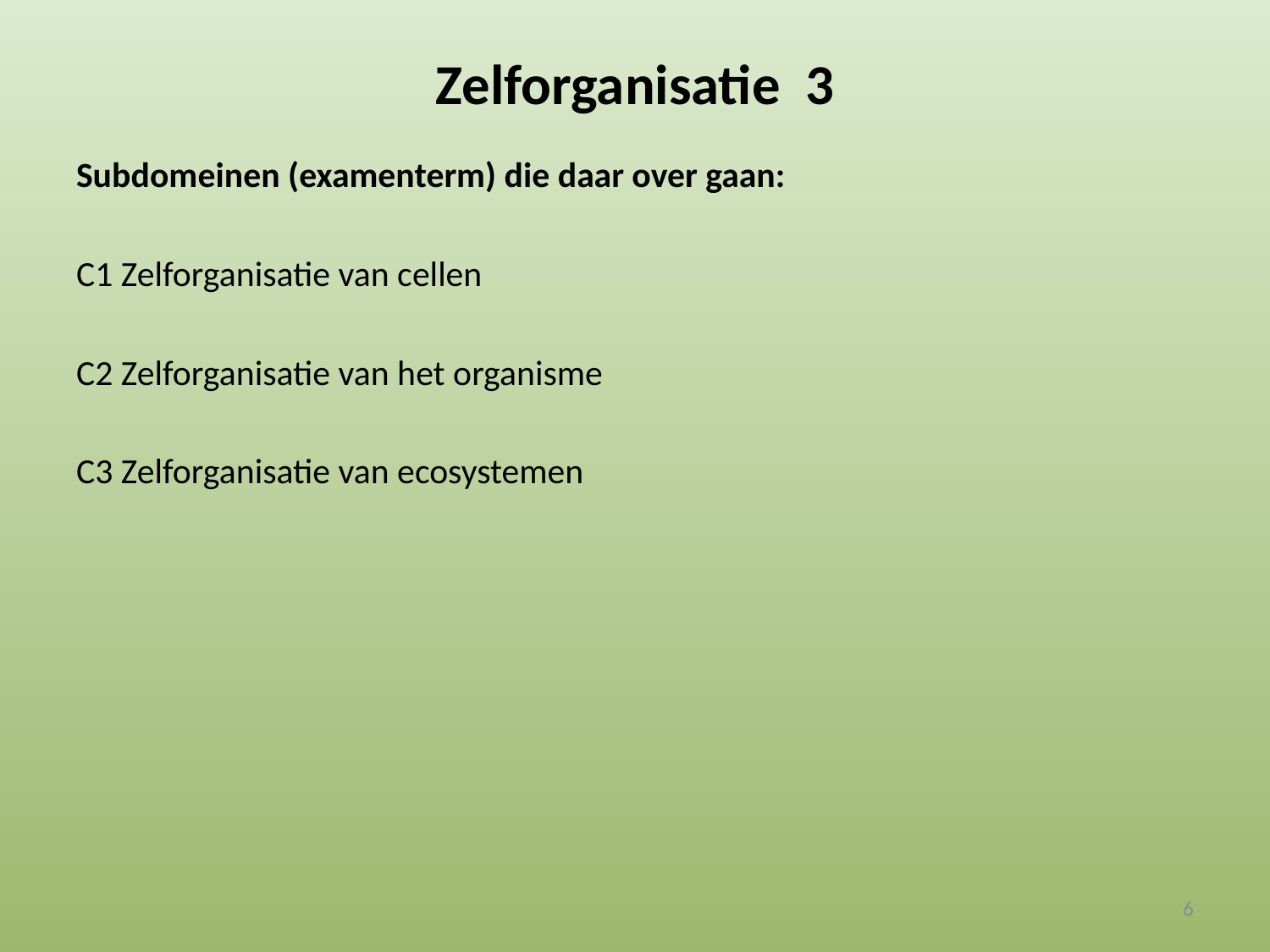

# Zelforganisatie  3
Subdomeinen (examenterm) die daar over gaan:

C1 Zelforganisatie van cellen

C2 Zelforganisatie van het organisme

C3 Zelforganisatie van ecosystemen
6